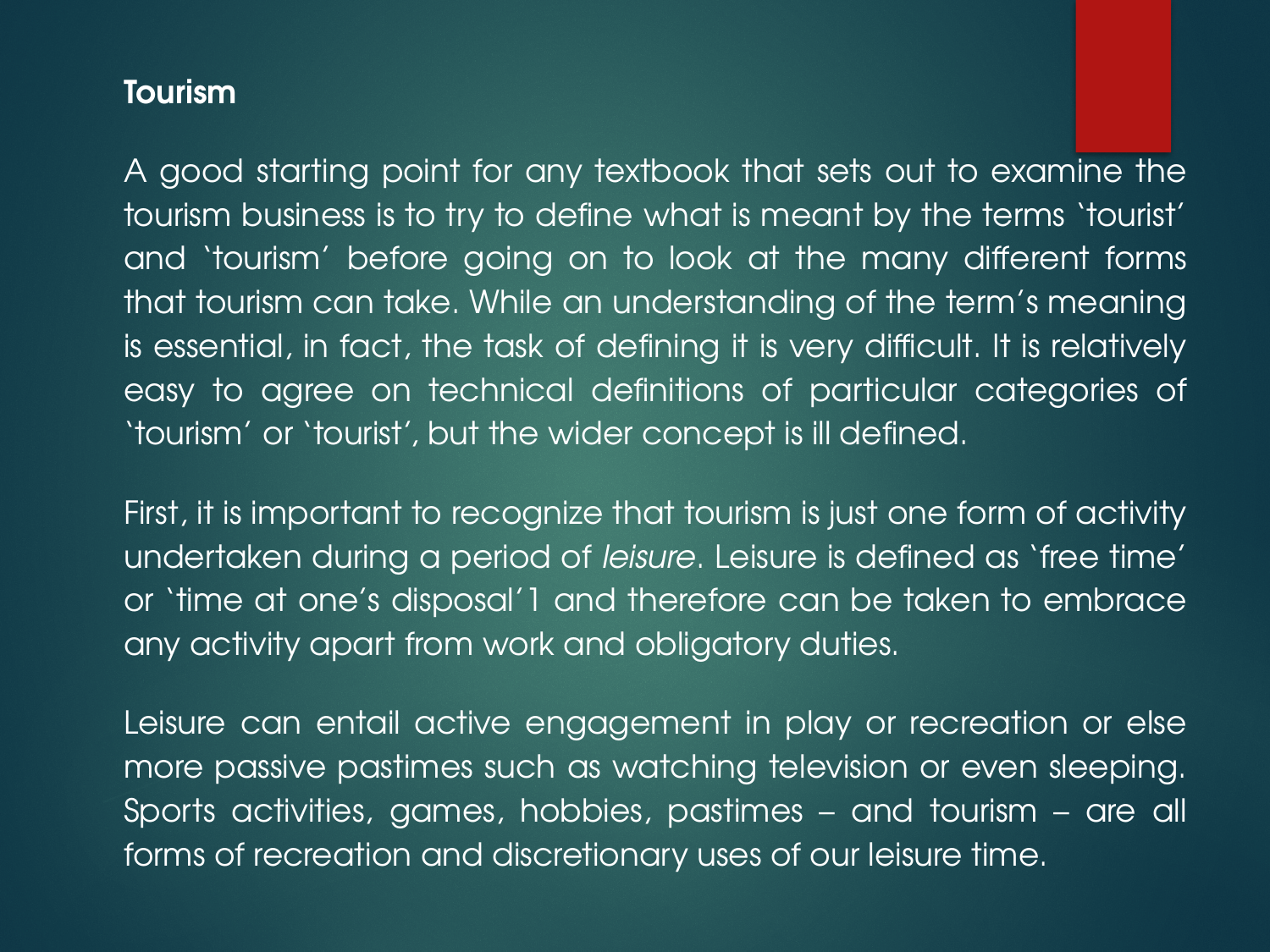

Tourism
A good starting point for any textbook that sets out to examine the tourism business is to try to define what is meant by the terms ‘tourist’ and ‘tourism’ before going on to look at the many different forms that tourism can take. While an understanding of the term’s meaning is essential, in fact, the task of defining it is very difficult. It is relatively easy to agree on technical definitions of particular categories of ‘tourism’ or ‘tourist’, but the wider concept is ill defined.
First, it is important to recognize that tourism is just one form of activity undertaken during a period of leisure. Leisure is defined as ‘free time’ or ‘time at one’s disposal’1 and therefore can be taken to embrace any activity apart from work and obligatory duties.
Leisure can entail active engagement in play or recreation or else more passive pastimes such as watching television or even sleeping. Sports activities, games, hobbies, pastimes – and tourism – are all forms of recreation and discretionary uses of our leisure time.